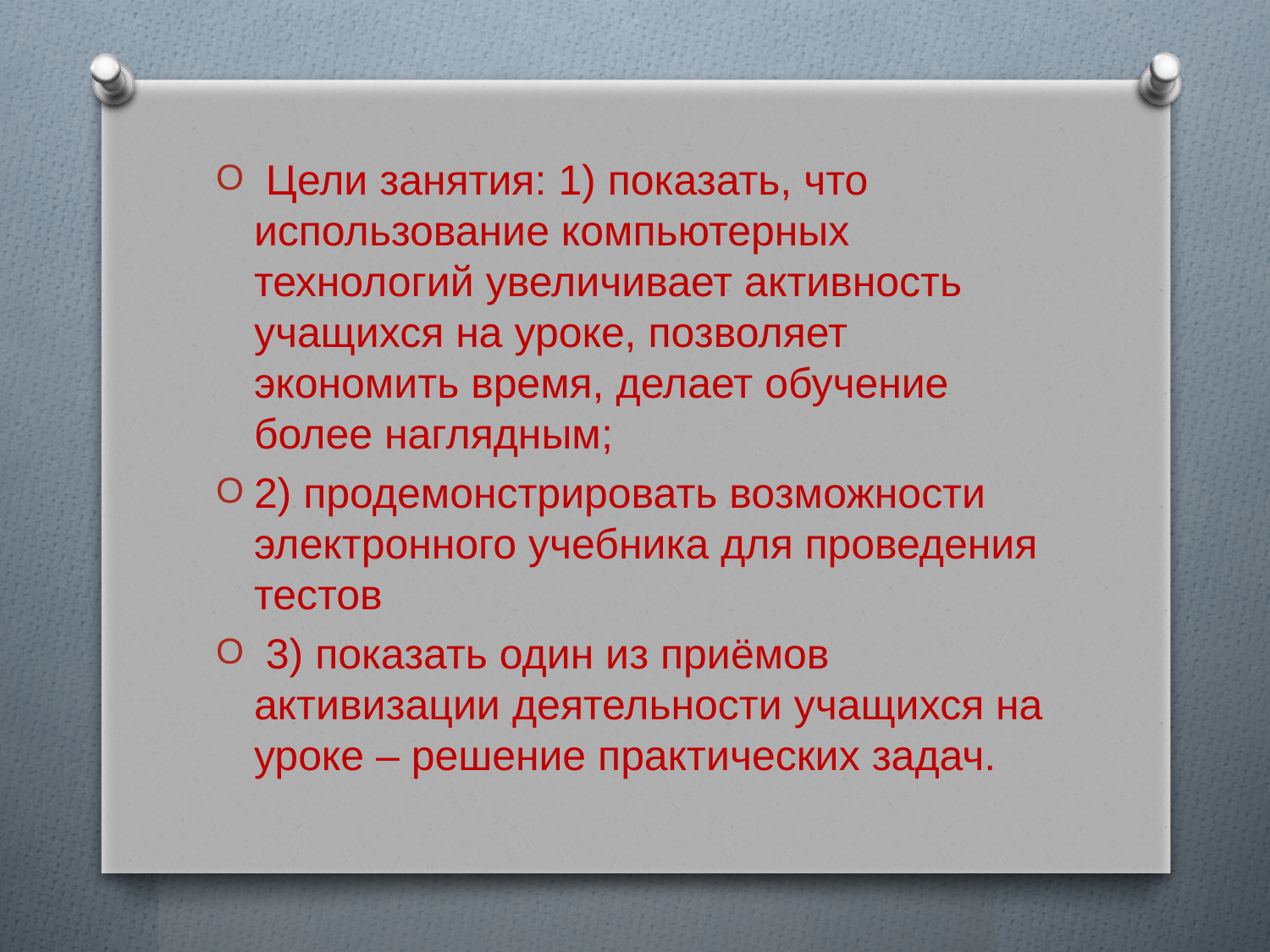

Цели занятия: 1) показать, что использование компьютерных технологий увеличивает активность учащихся на уроке, позволяет экономить время, делает обучение более наглядным;
2) продемонстрировать возможности электронного учебника для проведения тестов
 3) показать один из приёмов активизации деятельности учащихся на уроке – решение практических задач.